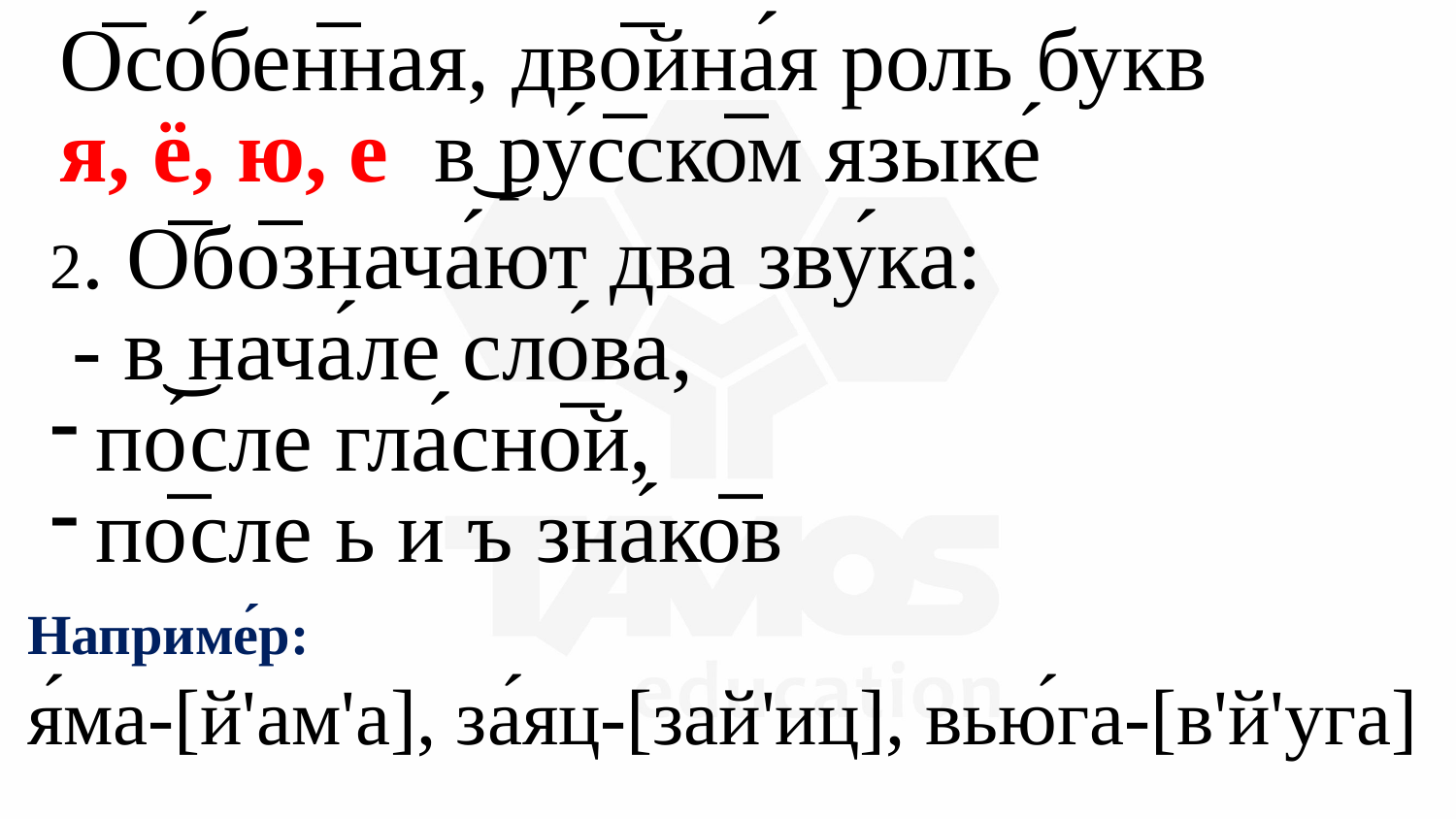

О̅со́бен̅ная, дво̅йна́я роль букв
я, ё, ю, е  в͜ ру́с̅ско̅м языке́
2. О̅бо̅знача́ют два зву́ка:
 - в͜ нача́ле сло́ва,
по́сле гла́сно̅й,
по̅сле ь и ъ зна́ко̅в
Наприме́р:
я́ма-[й'ам'а], за́яц-[зай'иц], вью́га-[в'й'уга]